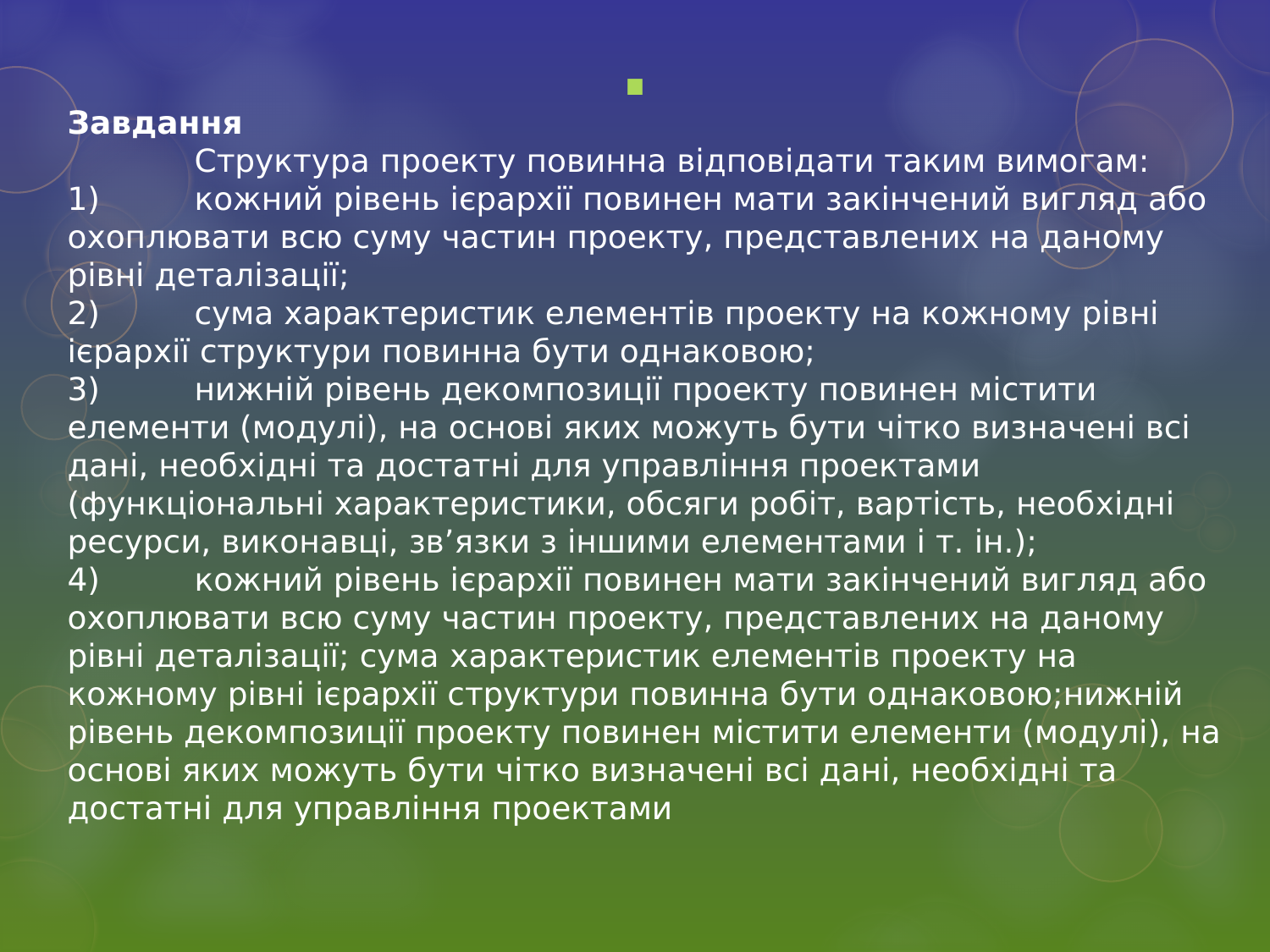

# .
Завдання
	Структура проекту повинна відповідати таким вимогам:
1)	кожний рівень ієрархії повинен мати закінчений вигляд або охоплювати всю суму частин проекту, представлених на даному рівні деталізації;
2)	сума характеристик елементів проекту на кожному рівні ієрархії структури повинна бути однаковою;
3)	нижній рівень декомпозиції проекту повинен містити елементи (модулі), на основі яких можуть бути чітко визначені всі дані, необхідні та достатні для управління проектами (функціональні характеристики, обсяги робіт, вартість, необхідні ресурси, виконавці, зв’язки з іншими елементами і т. ін.);
4)	кожний рівень ієрархії повинен мати закінчений вигляд або охоплювати всю суму частин проекту, представлених на даному рівні деталізації; сума характеристик елементів проекту на кожному рівні ієрархії структури повинна бути однаковою;нижній рівень декомпозиції проекту повинен містити елементи (модулі), на основі яких можуть бути чітко визначені всі дані, необхідні та достатні для управління проектами